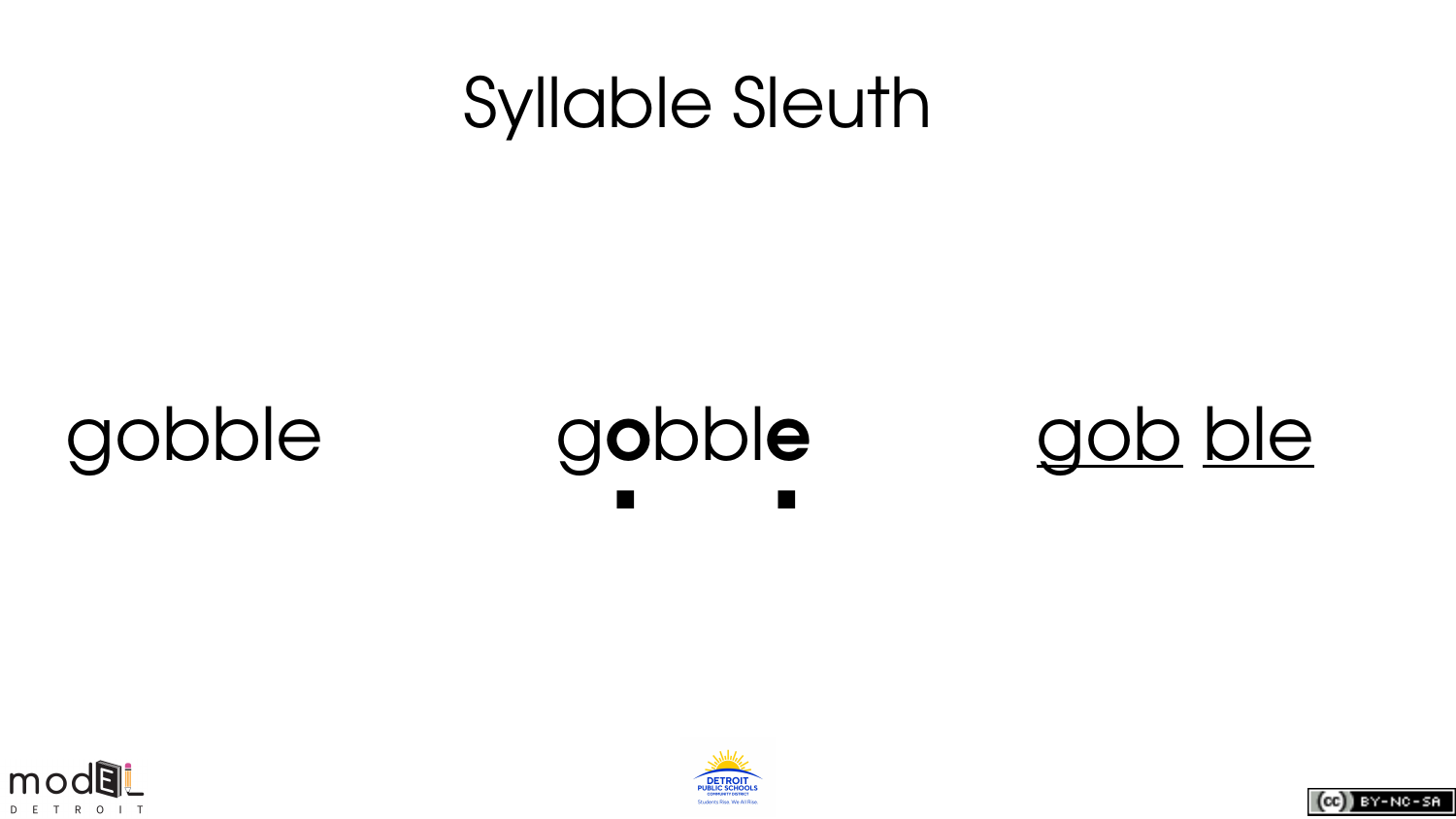

# Syllable Sleuth

gobble

gobble

gob ble

.
.